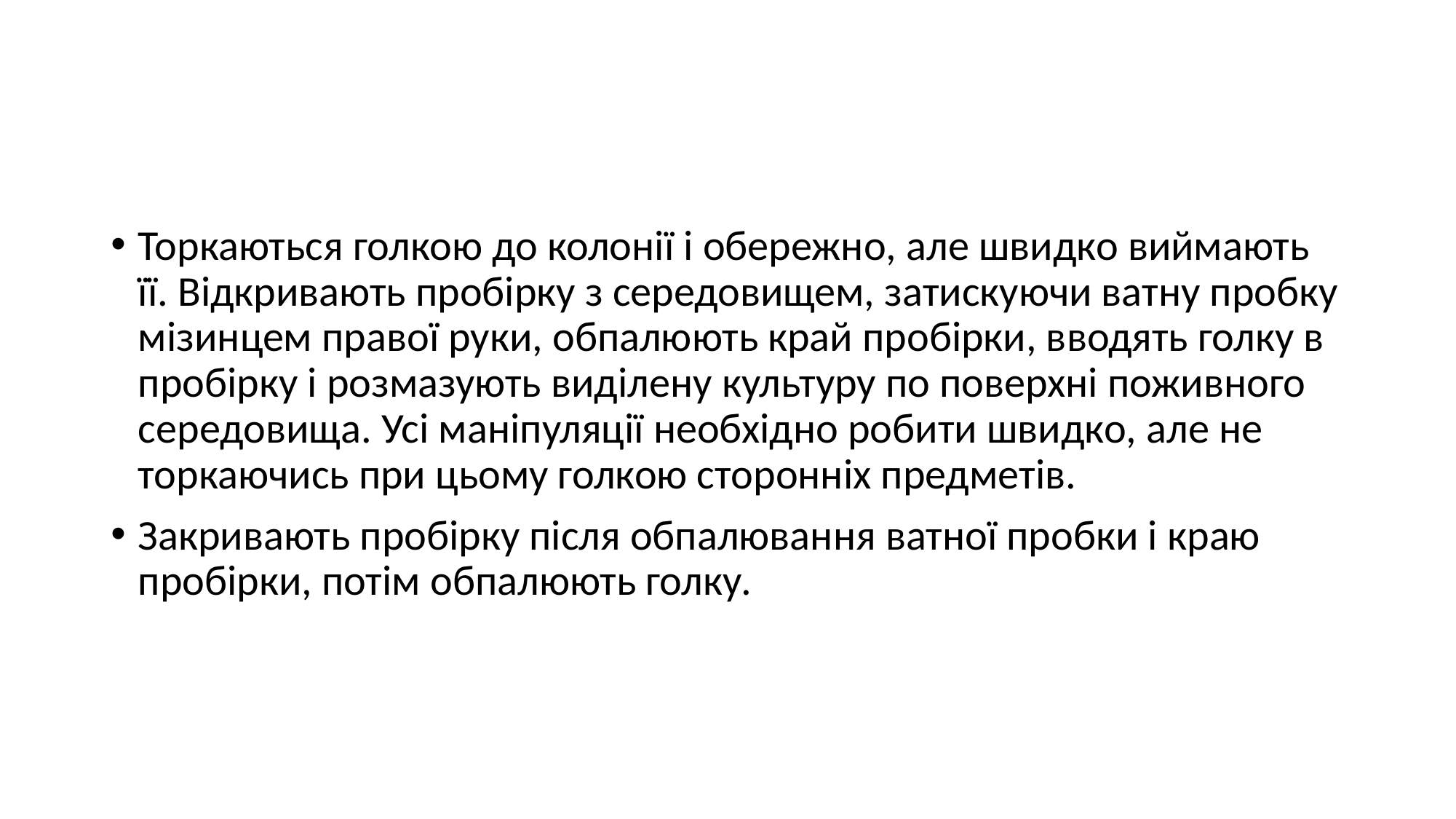

#
Торкаються голкою до колонії і обережно, але швидко виймають її. Відкривають пробірку з середовищем, затискуючи ватну пробку мізинцем правої руки, обпалюють край пробірки, вводять голку в пробірку і розмазують виділену культуру по поверхні поживного середовища. Усі маніпуляції необхідно робити швидко, але не торкаючись при цьому голкою сторонніх предметів.
Закривають пробірку після обпалювання ватної пробки і краю пробірки, потім обпалюють голку.